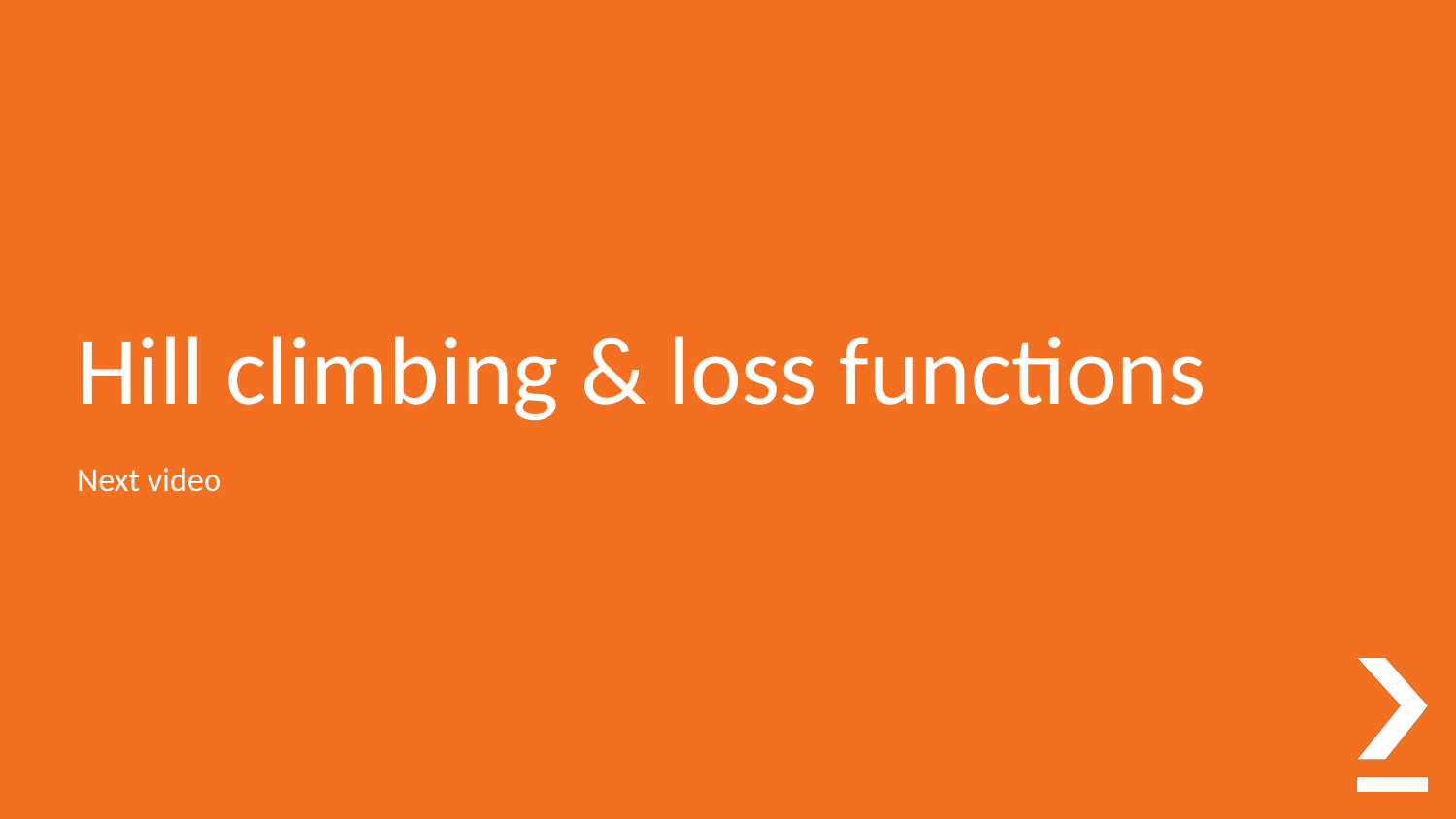

# Hill climbing & loss functions
Next video